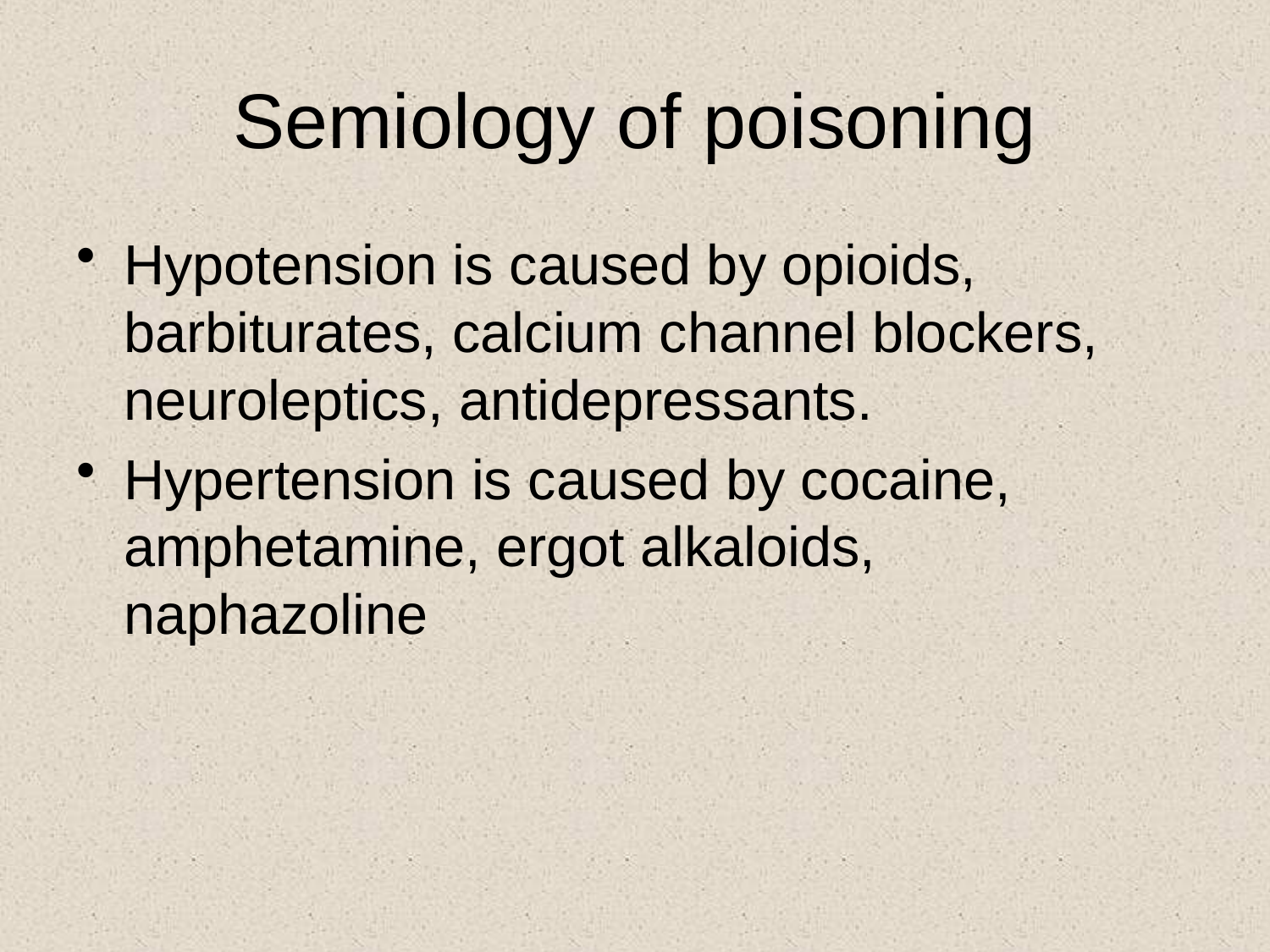

# Semiology of poisoning
Hypotension is caused by opioids, barbiturates, calcium channel blockers, neuroleptics, antidepressants.
Hypertension is caused by cocaine, amphetamine, ergot alkaloids, naphazoline